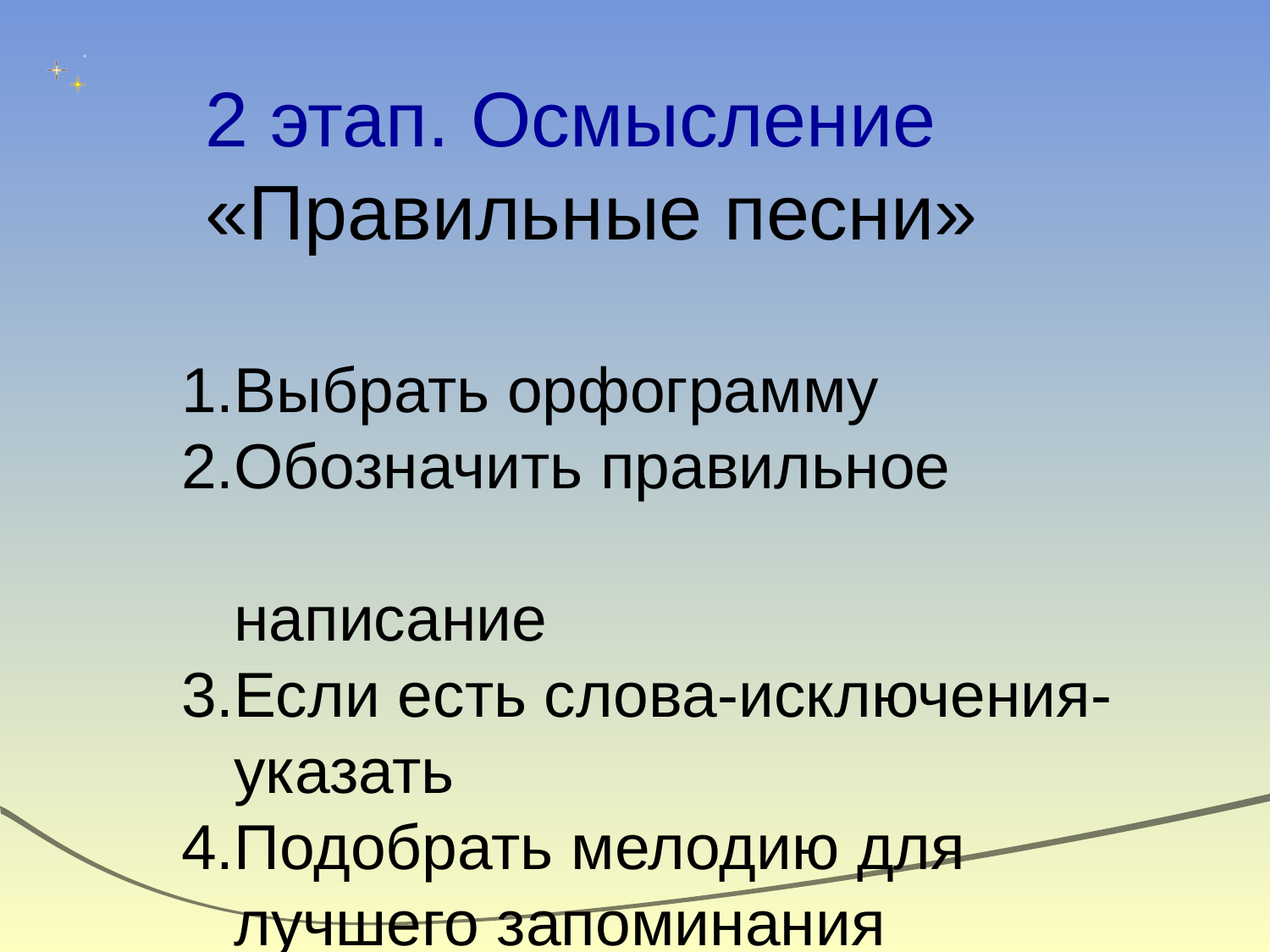

2 этап. Осмысление
      «Правильные песни»

      1.Выбрать орфограмму
      2.Обозначить правильное
         написание
      3.Если есть слова-исключения-
         указать
      4.Подобрать мелодию для
         лучшего запоминания